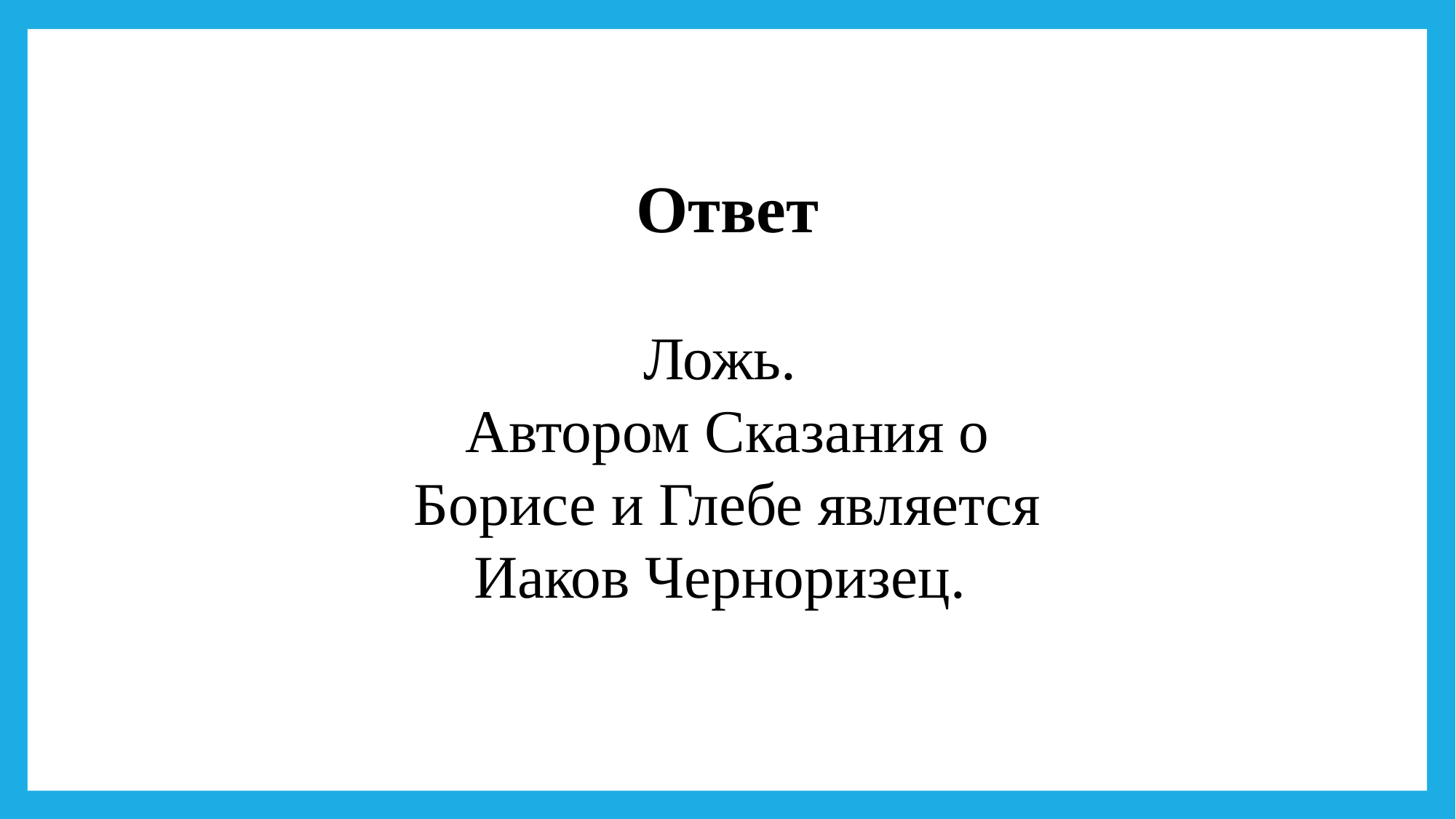

Ответ

Ложь.
Автором Сказания о Борисе и Глебе является Иаков Черноризец.